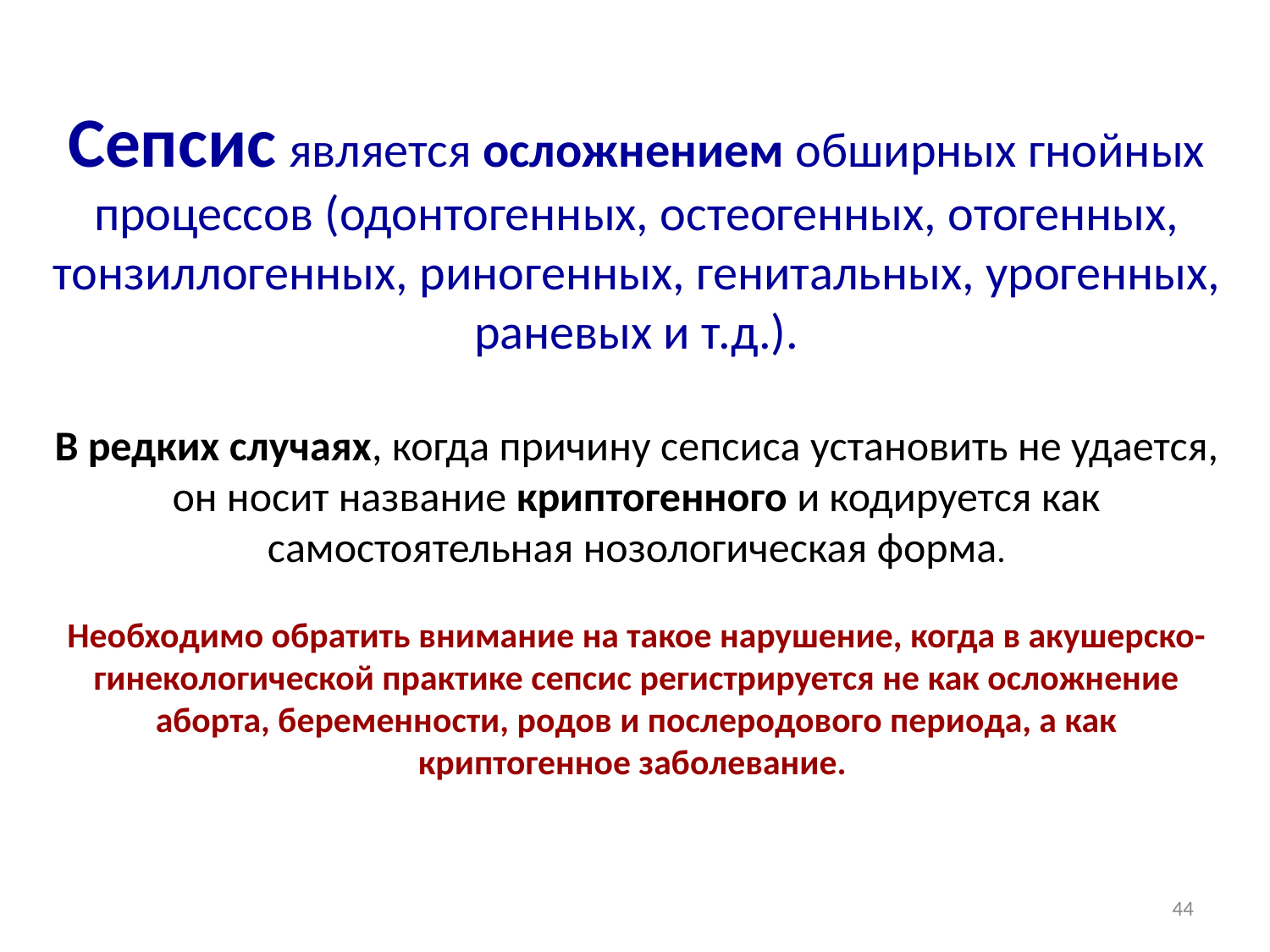

# Сепсис является осложнением обширных гнойных процессов (одонтогенных, остеогенных, отогенных, тонзиллогенных, риногенных, генитальных, урогенных, раневых и т.д.). В редких случаях, когда причину сепсиса установить не удается, он носит название криптогенного и кодируется как самостоятельная нозологическая форма. Необходимо обратить внимание на такое нарушение, когда в акушерско-гинекологической практике сепсис регистрируется не как осложнение аборта, беременности, родов и послеродового периода, а как криптогенное заболевание.
44